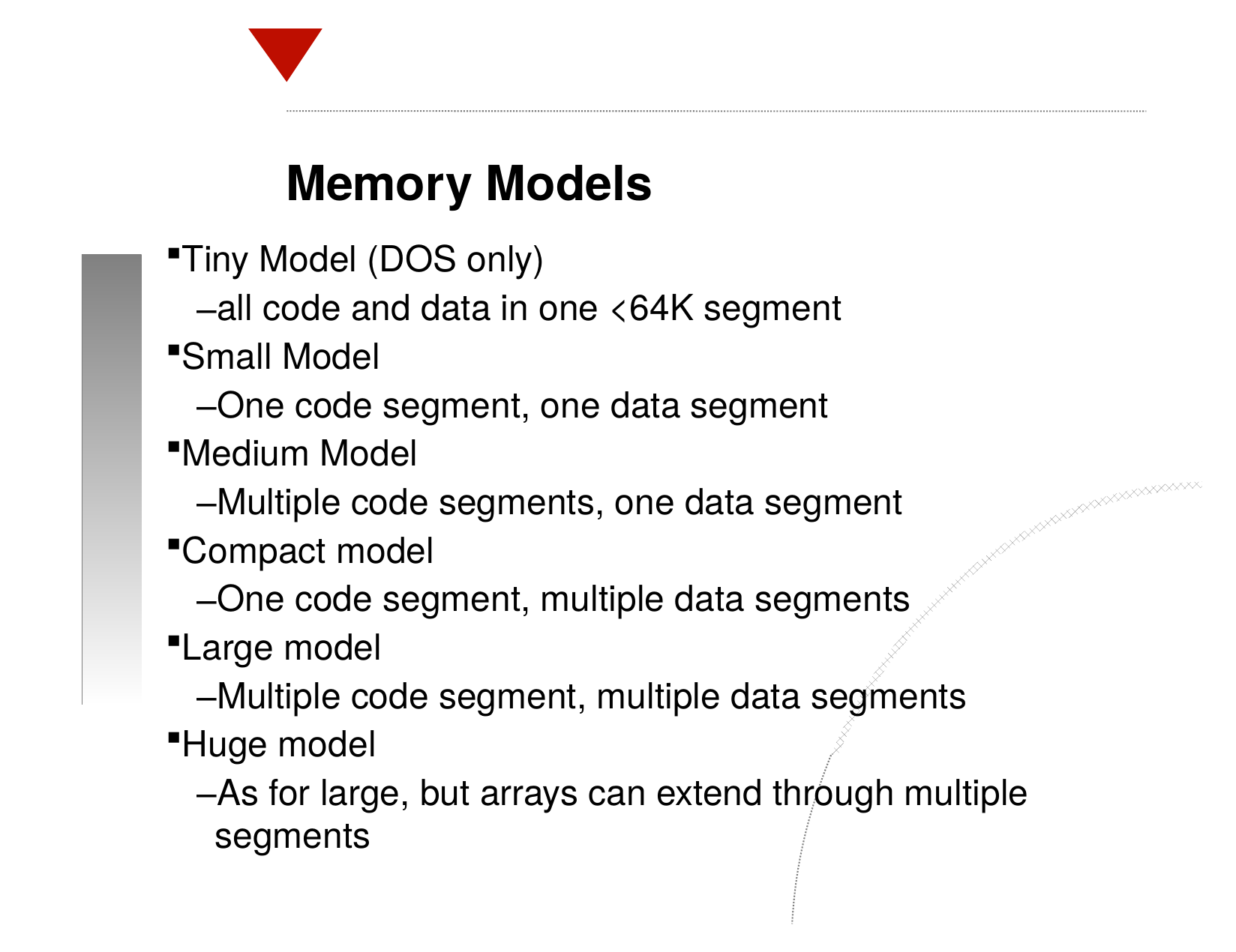

Memory Models
Tiny Model (DOS only)
all code and data in one <64K segment
Small Model
One code segment, one data segment
Medium Model
Multiple code segments, one data segment
Compact model
One code segment, multiple data segments
Large model
Multiple code segment, multiple data segments
Huge model
As for large, but arrays can extend through multiple segments